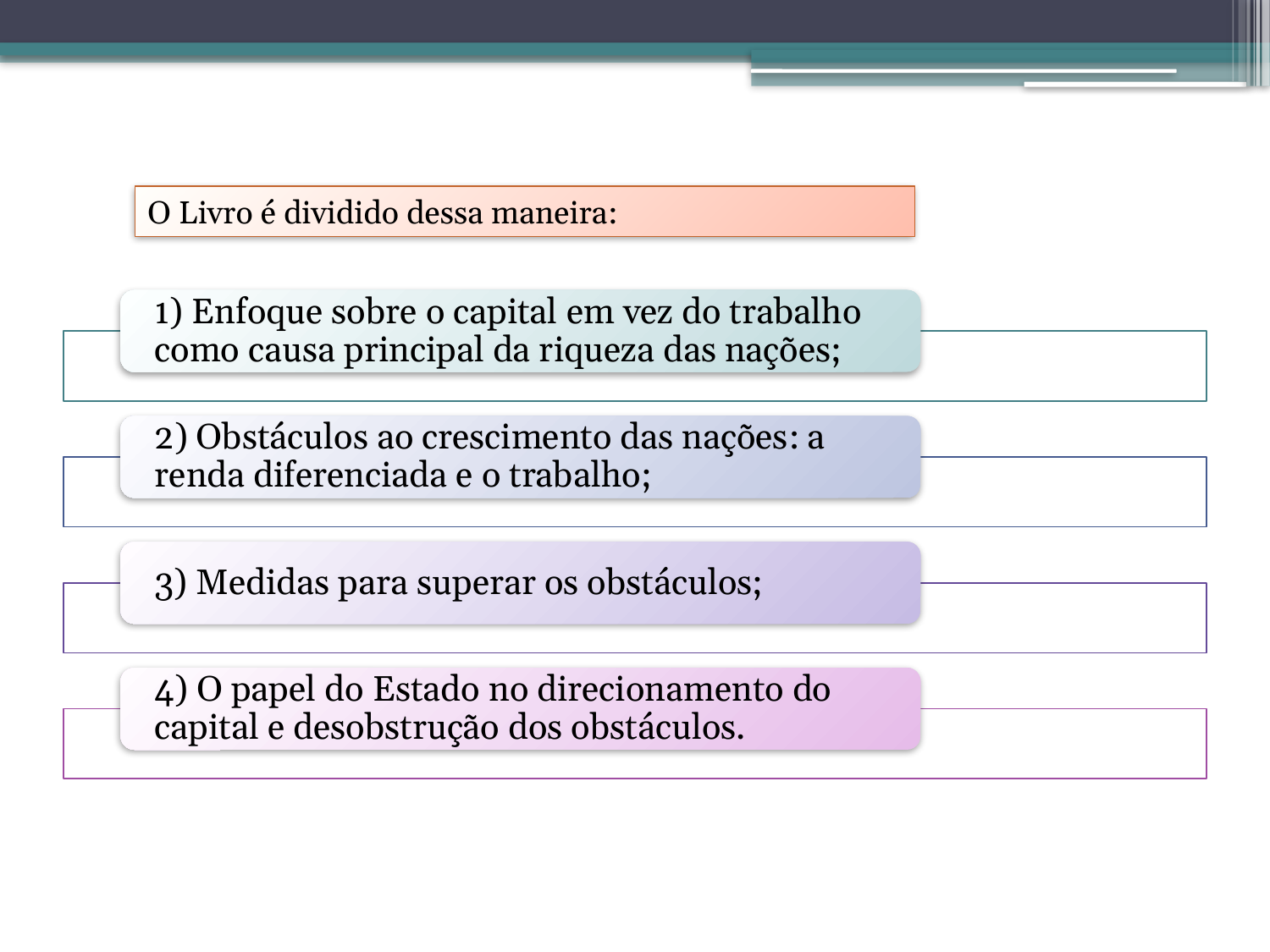

1) Enfoque sobre o capital em vez do trabalho como causa principal da riqueza das nações;
2) Obstáculos ao crescimento das nações: a renda diferenciada e o trabalho;
3) Medidas para superar os obstáculos;
4) O papel do Estado no direcionamento do capital e desobstrução dos obstáculos.
O Livro é dividido dessa maneira: